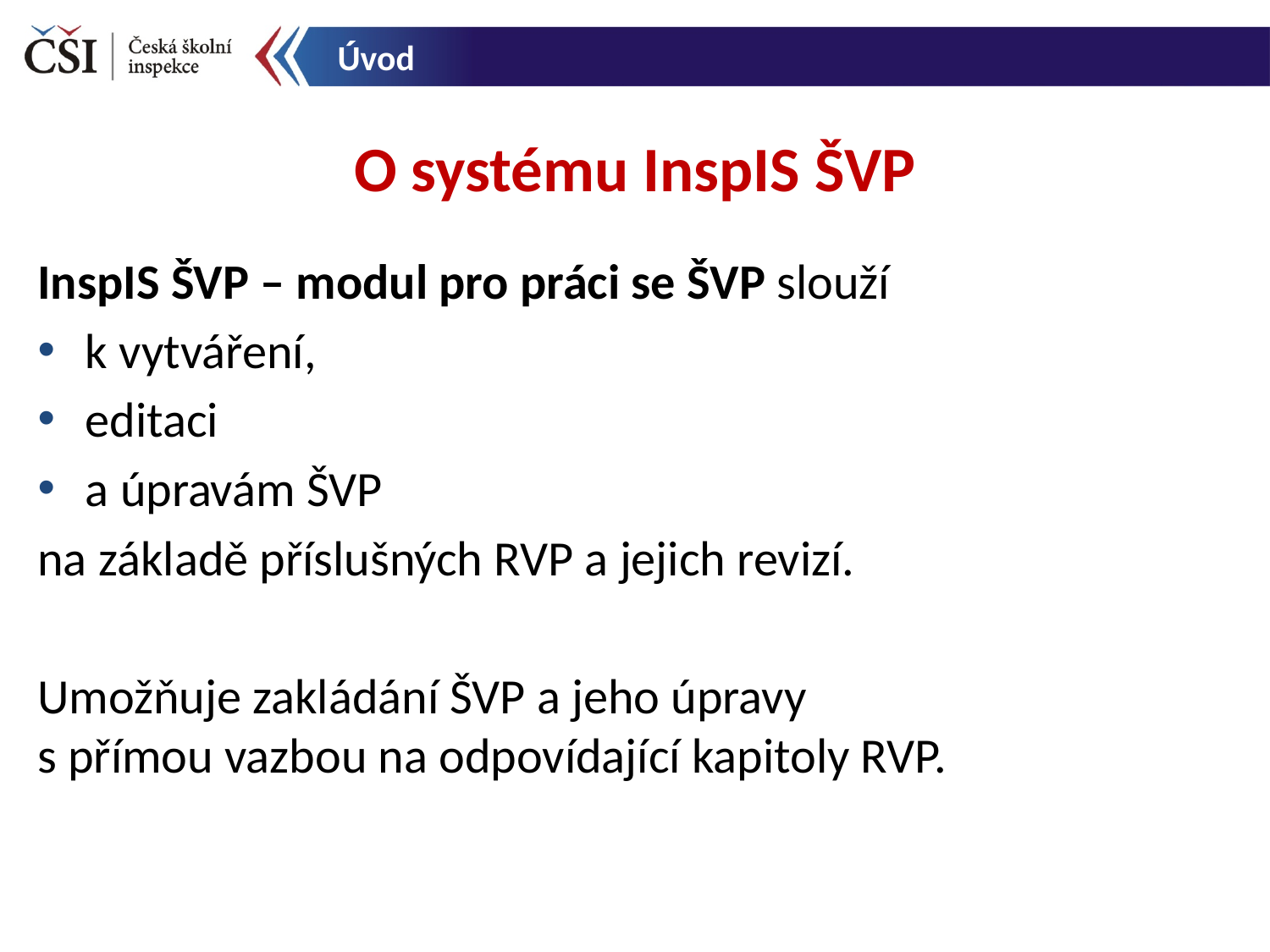

Úvod
O systému InspIS ŠVP
InspIS ŠVP – modul pro práci se ŠVP slouží
k vytváření,
editaci
a úpravám ŠVP
na základě příslušných RVP a jejich revizí.

Umožňuje zakládání ŠVP a jeho úpravy
s přímou vazbou na odpovídající kapitoly RVP.